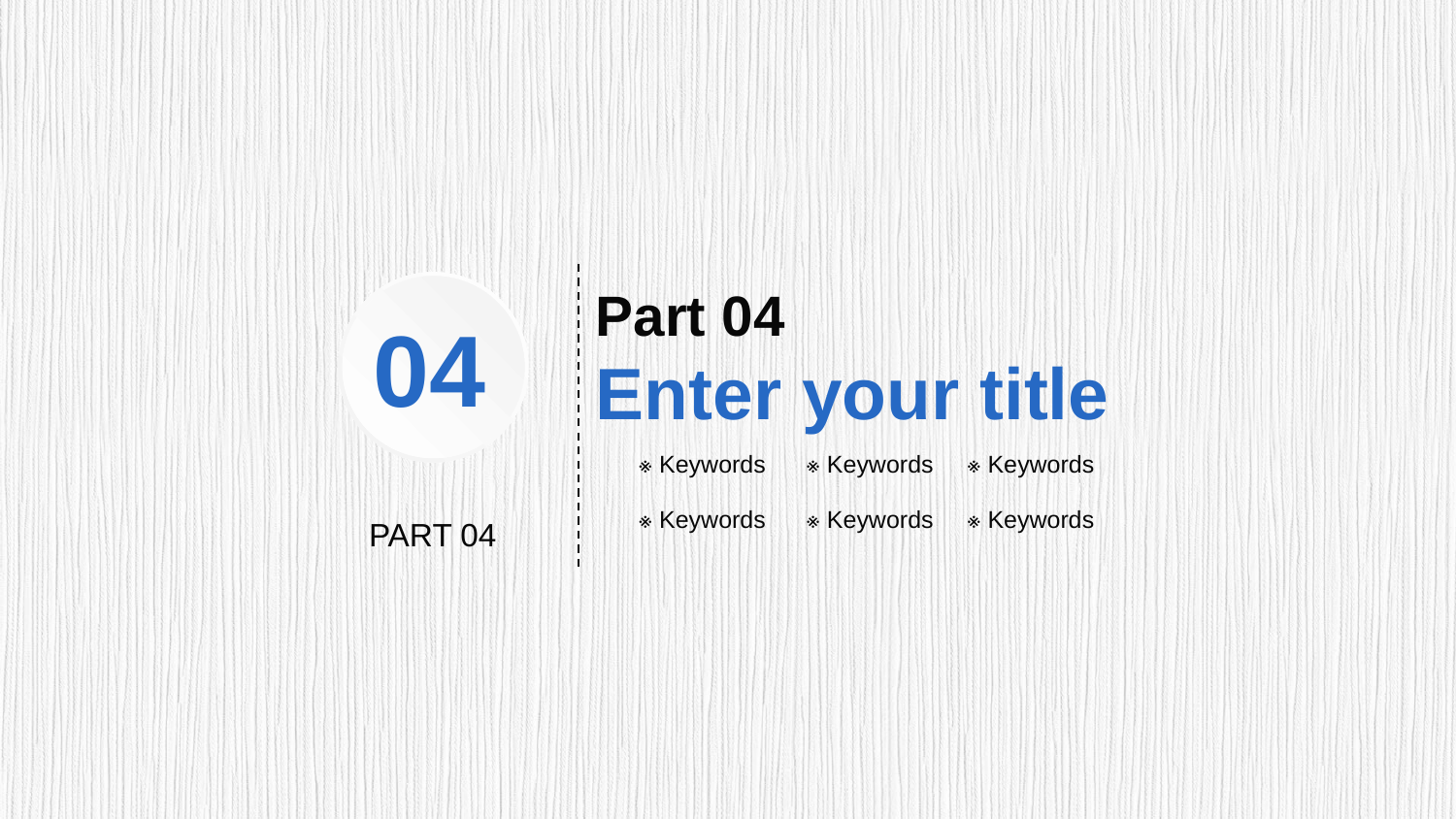

Part 04
Enter your title

04
※ Keywords
※ Keywords
※ Keywords
※ Keywords
※ Keywords
※ Keywords
PART 04